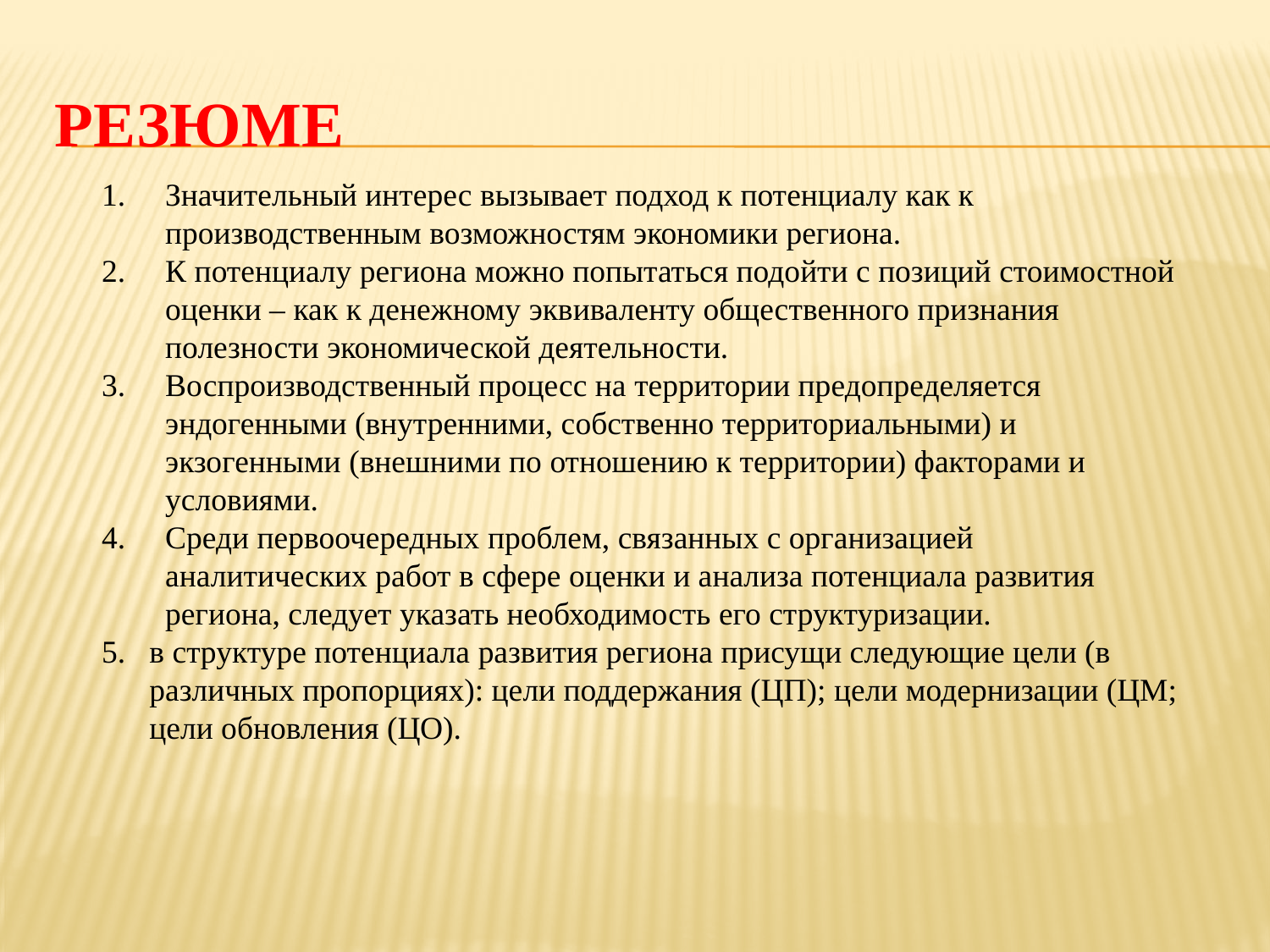

# резюме
Значительный интерес вызывает подход к потенциалу как к производственным возможностям экономики региона.
К потенциалу региона можно попытаться подойти с позиций стоимостной оценки – как к денежному эквиваленту общественного признания полезности экономической деятельности.
Воспроизводственный процесс на территории предопределяется эндогенными (внутренними, собственно территориальными) и экзогенными (внешними по отношению к территории) факторами и условиями.
Среди первоочередных проблем, связанных с организацией аналитических работ в сфере оценки и анализа потенциала развития региона, следует указать необходимость его структуризации.
в структуре потенциала развития региона присущи следующие цели (в различных пропорциях): цели поддержания (ЦП); цели модернизации (ЦМ; цели обновления (ЦО).